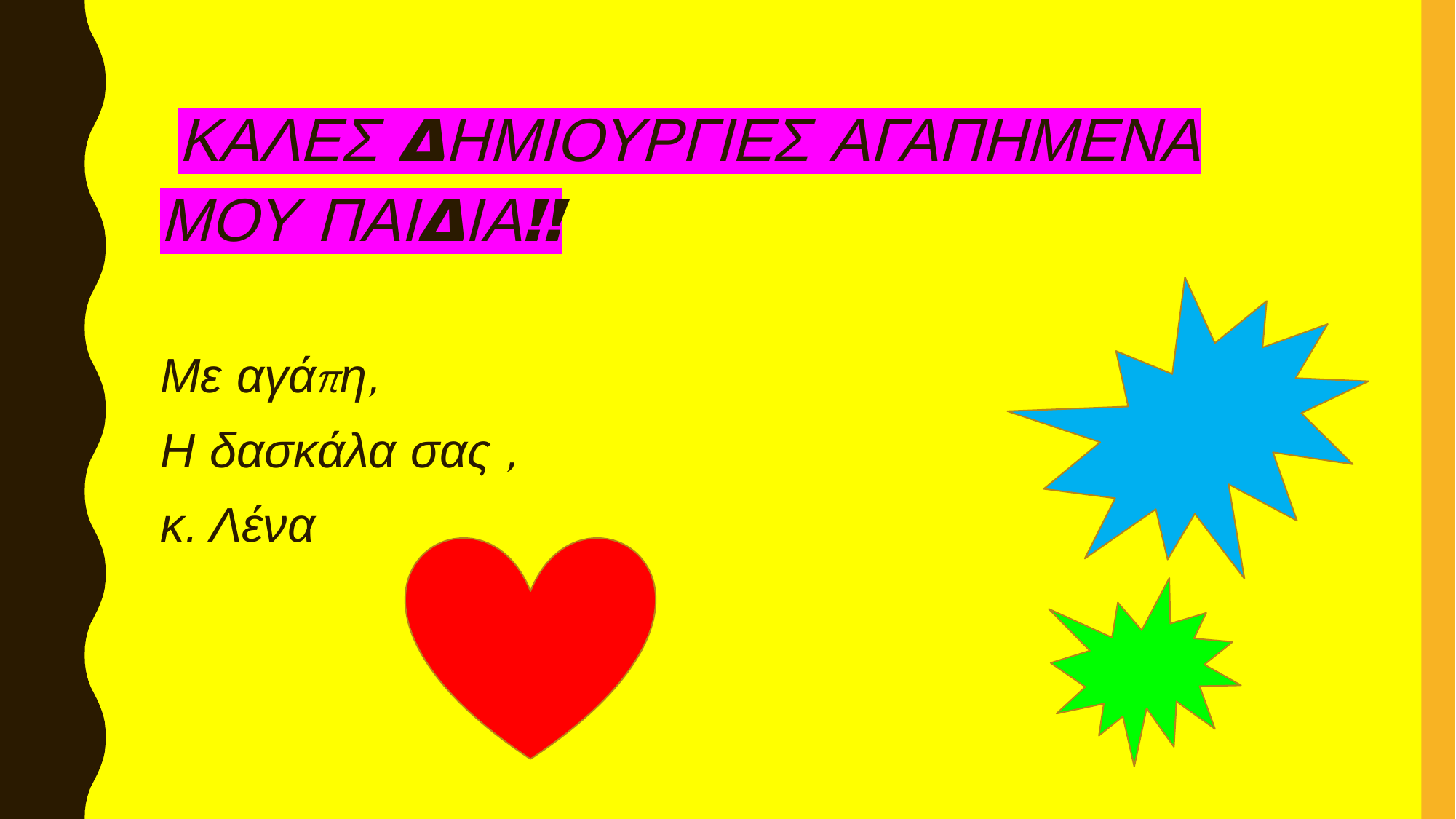

#
 ΚΑΛΕΣ ΔΗΜΙΟΥΡΓΙΕΣ ΑΓΑΠΗΜΕΝΑ ΜΟΥ ΠΑΙΔΙΑ!!

Με αγάπη,
Η δασκάλα σας ,
κ. Λένα